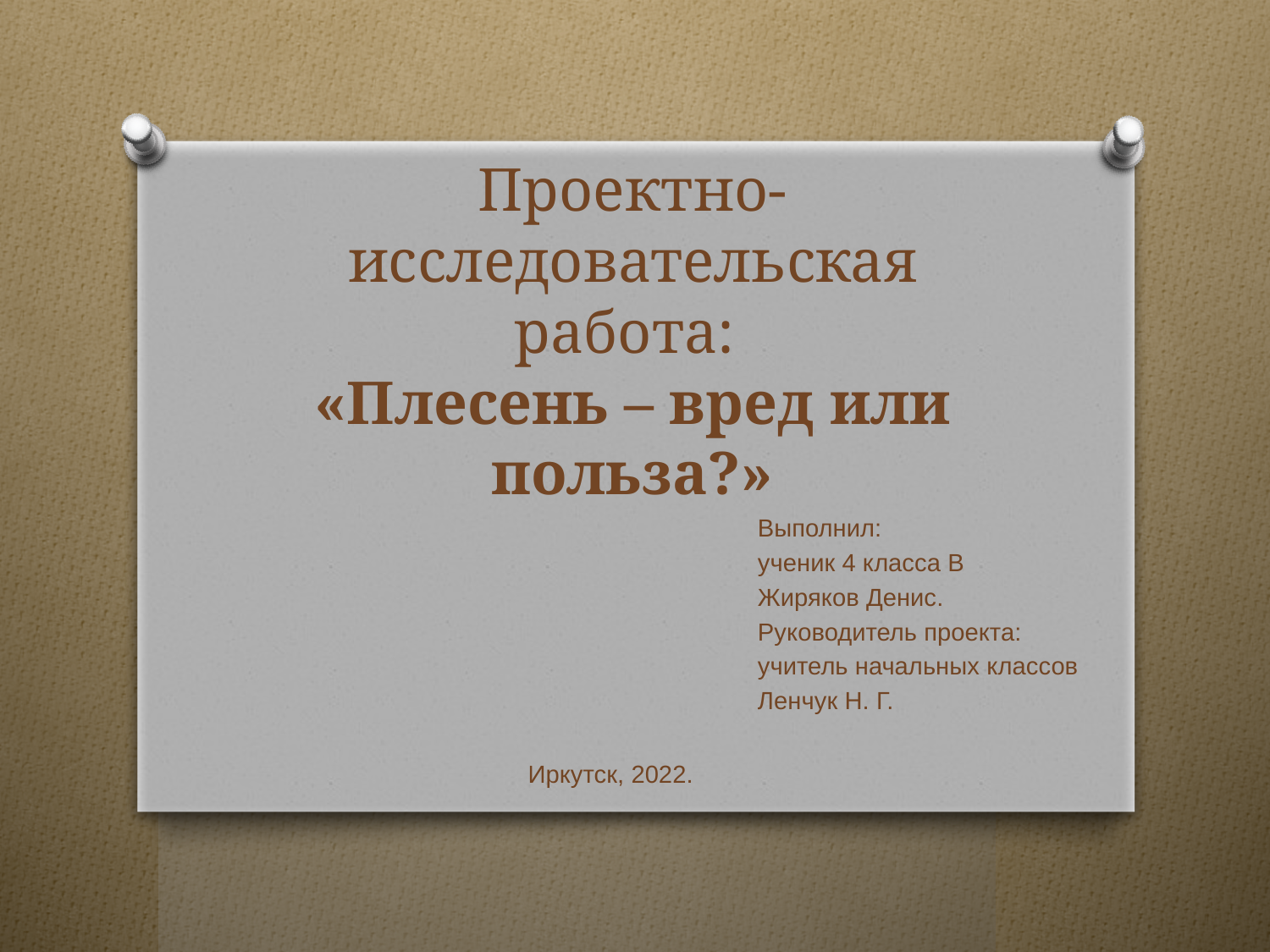

# Проектно-исследовательская работа: «Плесень – вред или польза?»
Выполнил:
ученик 4 класса В
Жиряков Денис.
Руководитель проекта:
учитель начальных классов
Ленчук Н. Г.
Иркутск, 2022.